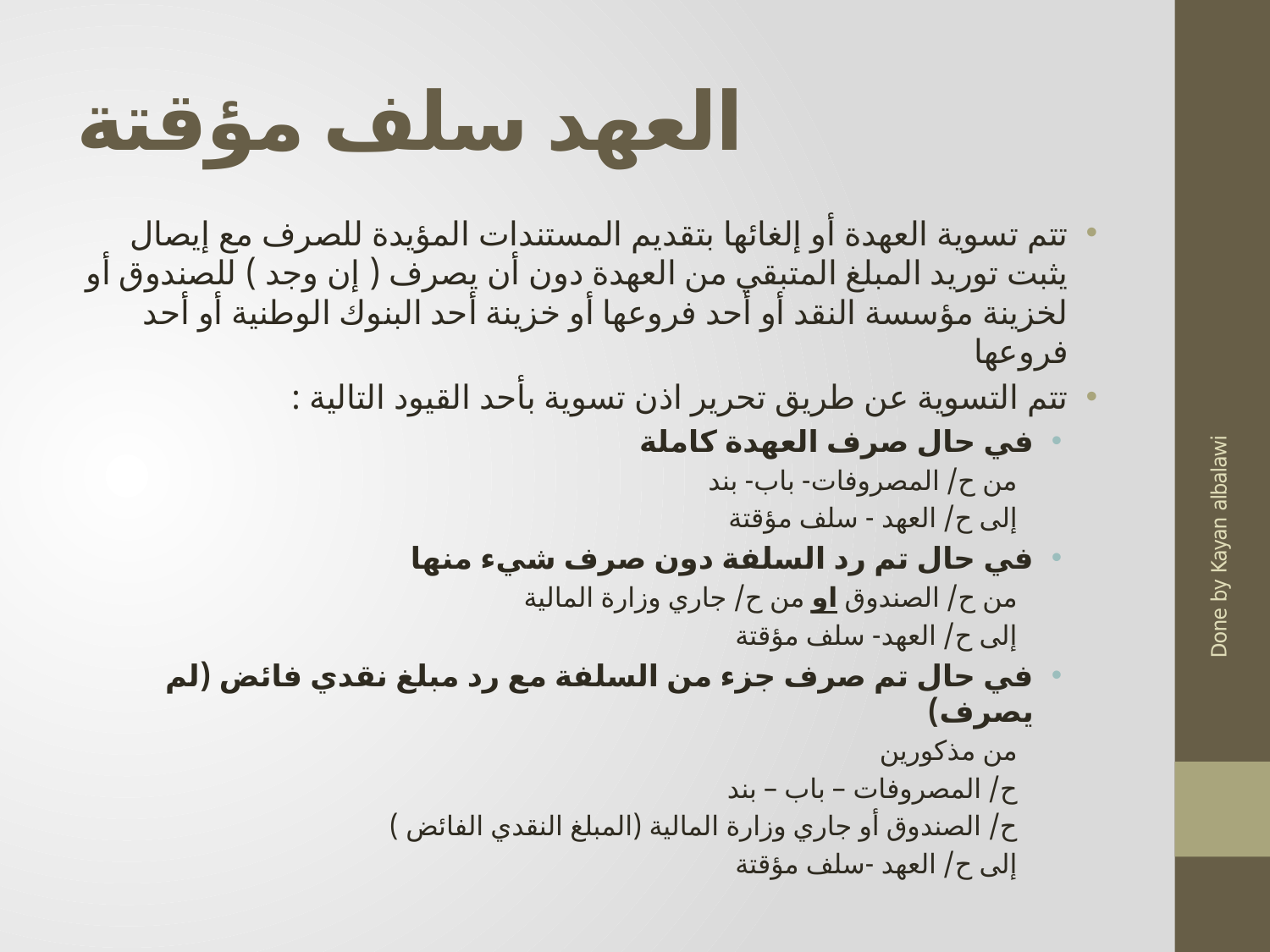

# العهد سلف مؤقتة
تتم تسوية العهدة أو إلغائها بتقديم المستندات المؤيدة للصرف مع إيصال يثبت توريد المبلغ المتبقي من العهدة دون أن يصرف ( إن وجد ) للصندوق أو لخزينة مؤسسة النقد أو أحد فروعها أو خزينة أحد البنوك الوطنية أو أحد فروعها
تتم التسوية عن طريق تحرير اذن تسوية بأحد القيود التالية :
في حال صرف العهدة كاملة
من ح/ المصروفات- باب- بند
إلى ح/ العهد - سلف مؤقتة
في حال تم رد السلفة دون صرف شيء منها
من ح/ الصندوق او من ح/ جاري وزارة المالية
إلى ح/ العهد- سلف مؤقتة
في حال تم صرف جزء من السلفة مع رد مبلغ نقدي فائض (لم يصرف)
من مذكورين
ح/ المصروفات – باب – بند
ح/ الصندوق أو جاري وزارة المالية (المبلغ النقدي الفائض )
إلى ح/ العهد -سلف مؤقتة
Done by Kayan albalawi